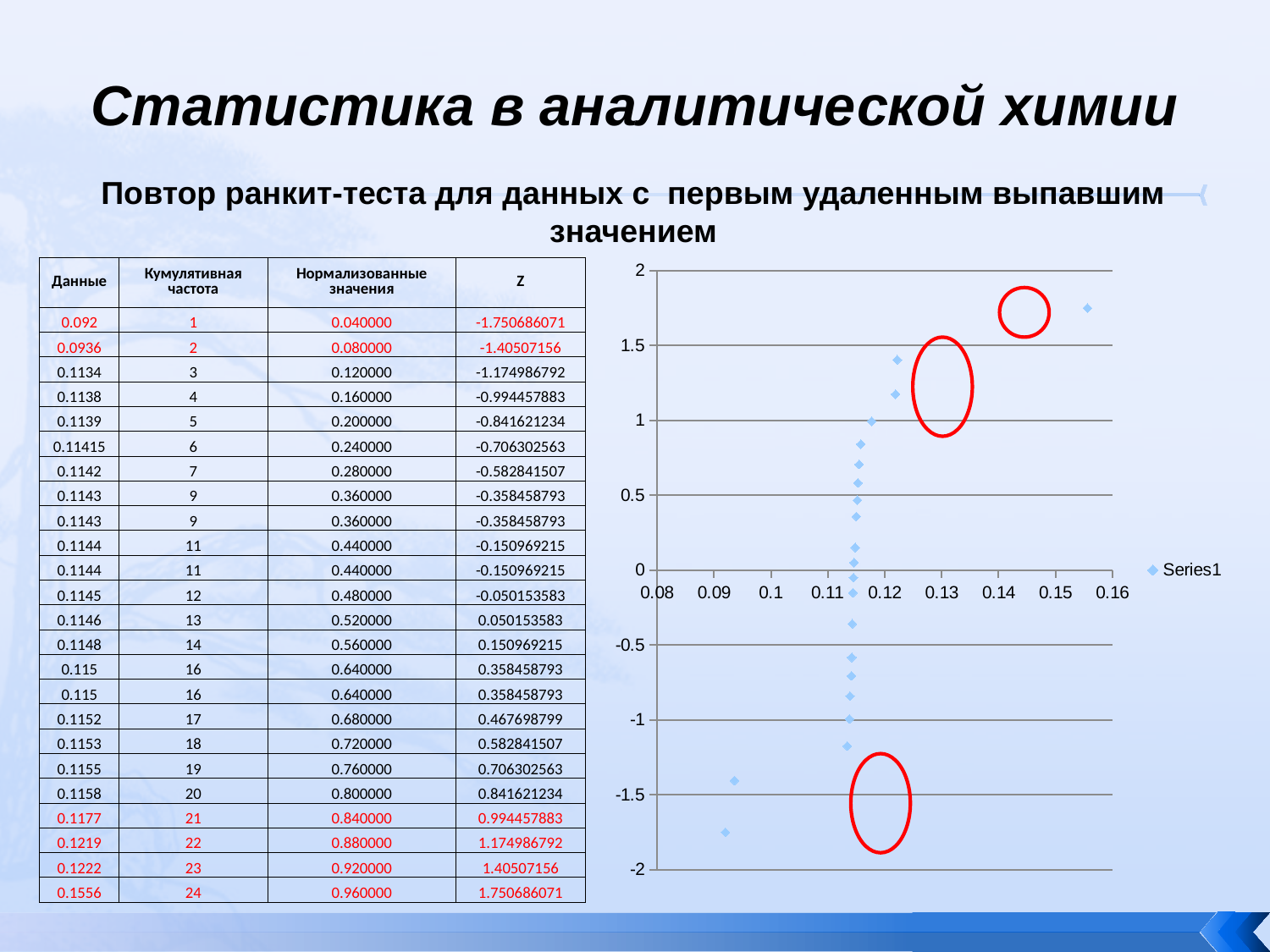

# Статистика в аналитической химии
Повтор ранкит-теста для данных с  первым удаленным выпавшим значением

### Chart

| Category |  |
|---|---|

| Данные | Кумулятивная частота | Нормализованные значения | Z |
| --- | --- | --- | --- |
| 0.092 | 1 | 0.040000 | -1.750686071 |
| 0.0936 | 2 | 0.080000 | -1.40507156 |
| 0.1134 | 3 | 0.120000 | -1.174986792 |
| 0.1138 | 4 | 0.160000 | -0.994457883 |
| 0.1139 | 5 | 0.200000 | -0.841621234 |
| 0.11415 | 6 | 0.240000 | -0.706302563 |
| 0.1142 | 7 | 0.280000 | -0.582841507 |
| 0.1143 | 9 | 0.360000 | -0.358458793 |
| 0.1143 | 9 | 0.360000 | -0.358458793 |
| 0.1144 | 11 | 0.440000 | -0.150969215 |
| 0.1144 | 11 | 0.440000 | -0.150969215 |
| 0.1145 | 12 | 0.480000 | -0.050153583 |
| 0.1146 | 13 | 0.520000 | 0.050153583 |
| 0.1148 | 14 | 0.560000 | 0.150969215 |
| 0.115 | 16 | 0.640000 | 0.358458793 |
| 0.115 | 16 | 0.640000 | 0.358458793 |
| 0.1152 | 17 | 0.680000 | 0.467698799 |
| 0.1153 | 18 | 0.720000 | 0.582841507 |
| 0.1155 | 19 | 0.760000 | 0.706302563 |
| 0.1158 | 20 | 0.800000 | 0.841621234 |
| 0.1177 | 21 | 0.840000 | 0.994457883 |
| 0.1219 | 22 | 0.880000 | 1.174986792 |
| 0.1222 | 23 | 0.920000 | 1.40507156 |
| 0.1556 | 24 | 0.960000 | 1.750686071 |